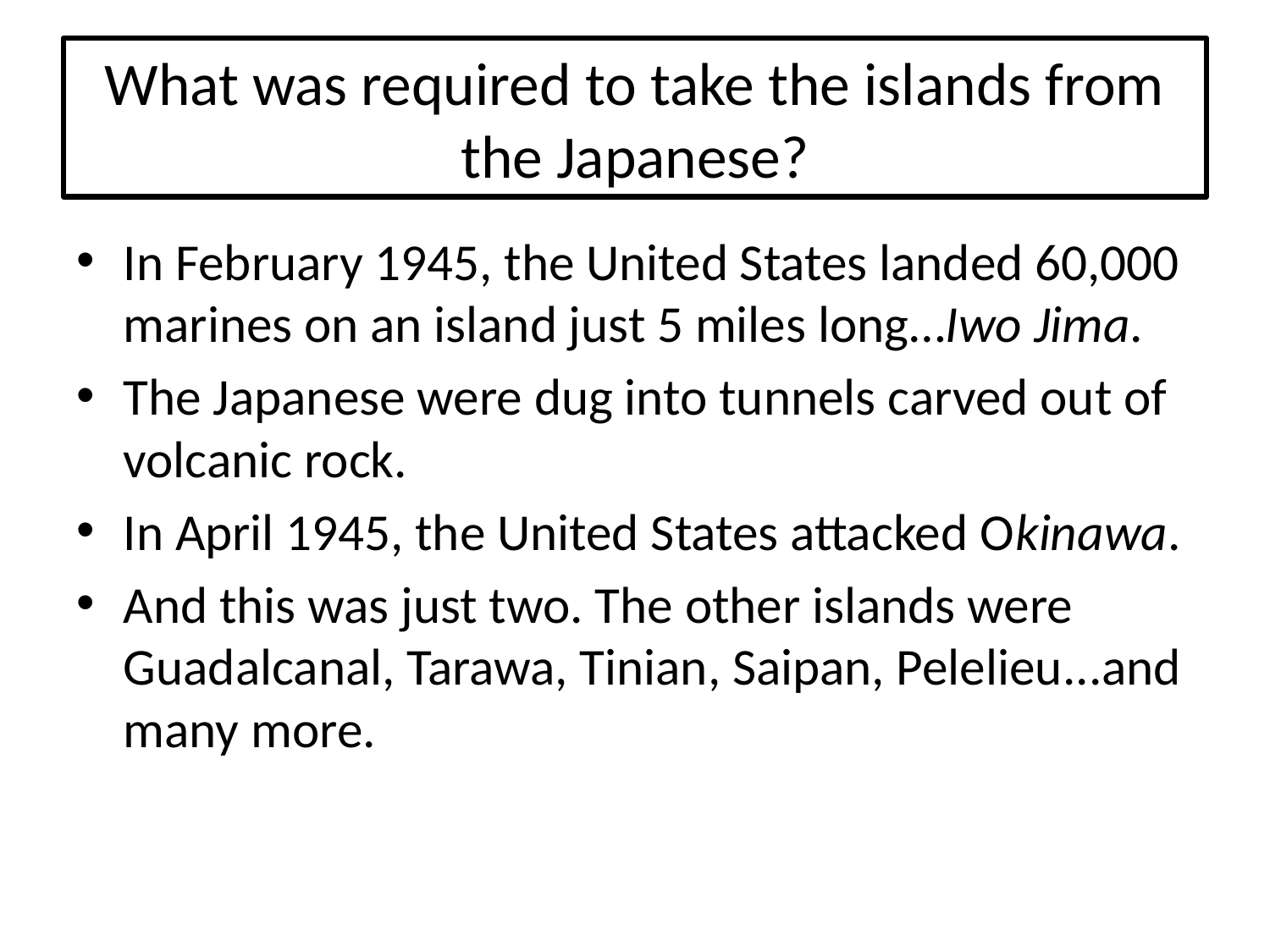

# What was required to take the islands from the Japanese?
In February 1945, the United States landed 60,000 marines on an island just 5 miles long…Iwo Jima.
The Japanese were dug into tunnels carved out of volcanic rock.
In April 1945, the United States attacked Okinawa.
And this was just two. The other islands were Guadalcanal, Tarawa, Tinian, Saipan, Pelelieu...and many more.